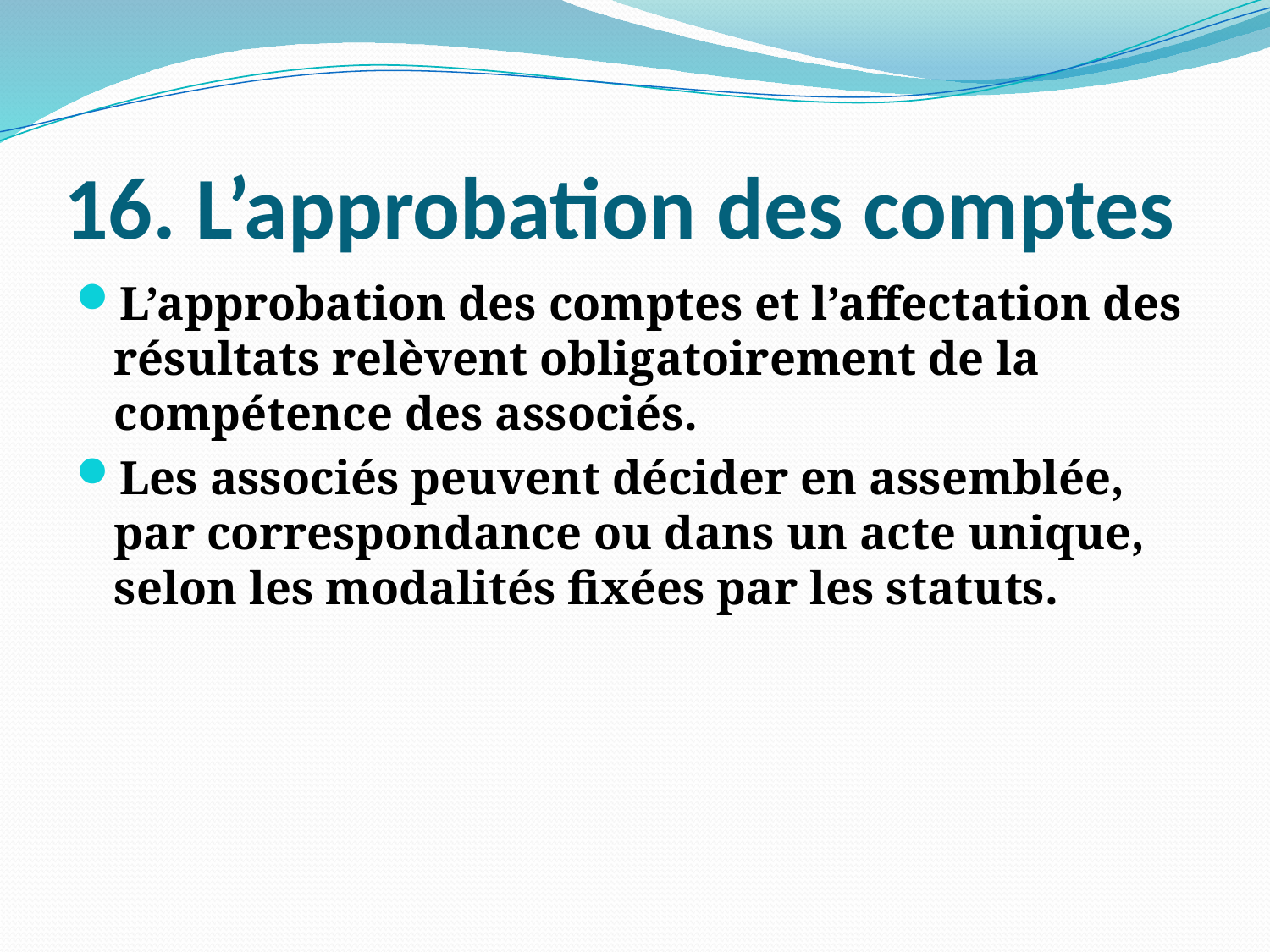

# 16. L’approbation des comptes
L’approbation des comptes et l’affectation des résultats relèvent obligatoirement de la compétence des associés.
Les associés peuvent décider en assemblée, par correspondance ou dans un acte unique, selon les modalités fixées par les statuts.